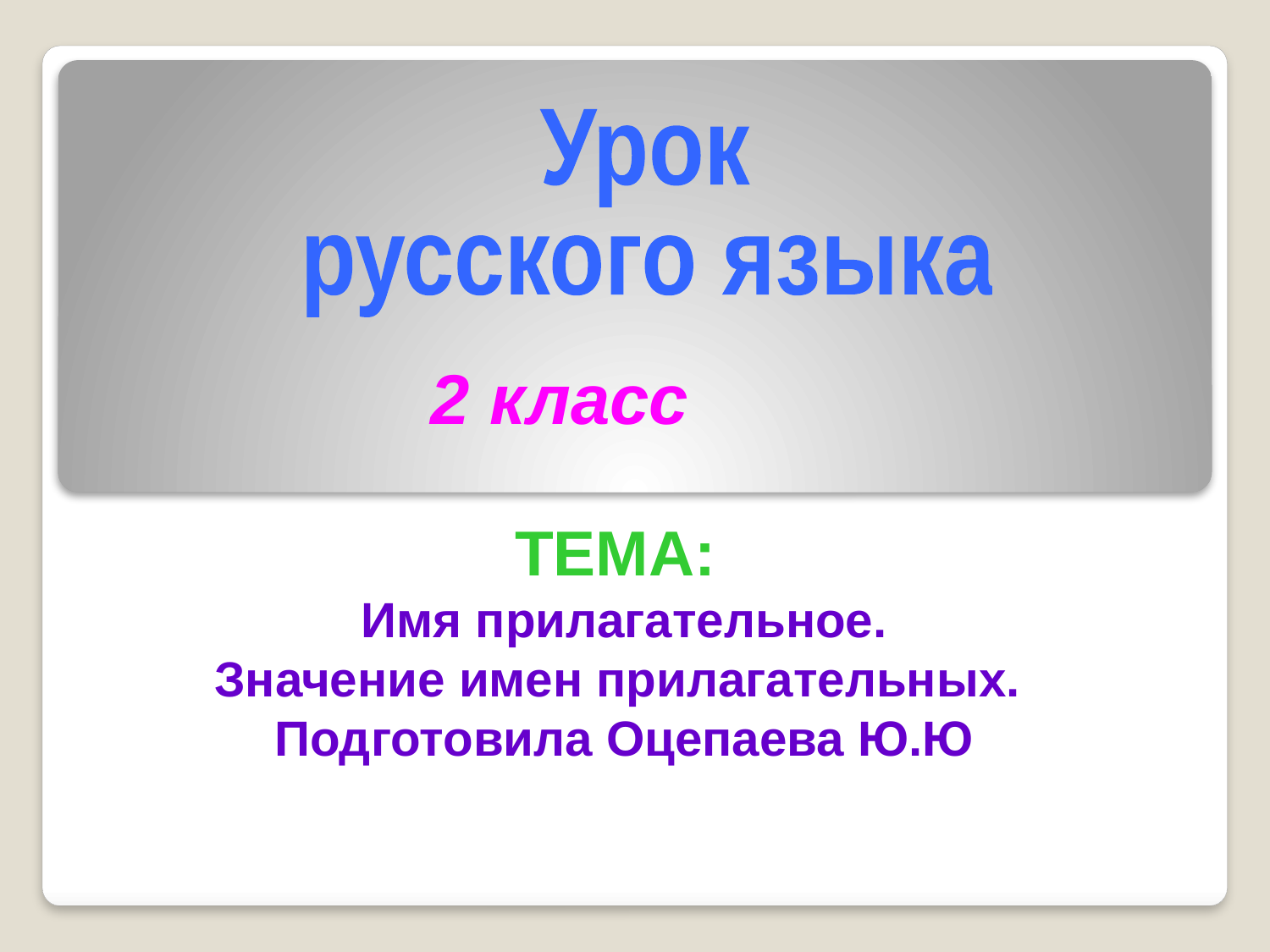

Урок
русского языка
2 класс
ТЕМА:
Имя прилагательное.
Значение имен прилагательных.
Подготовила Оцепаева Ю.Ю